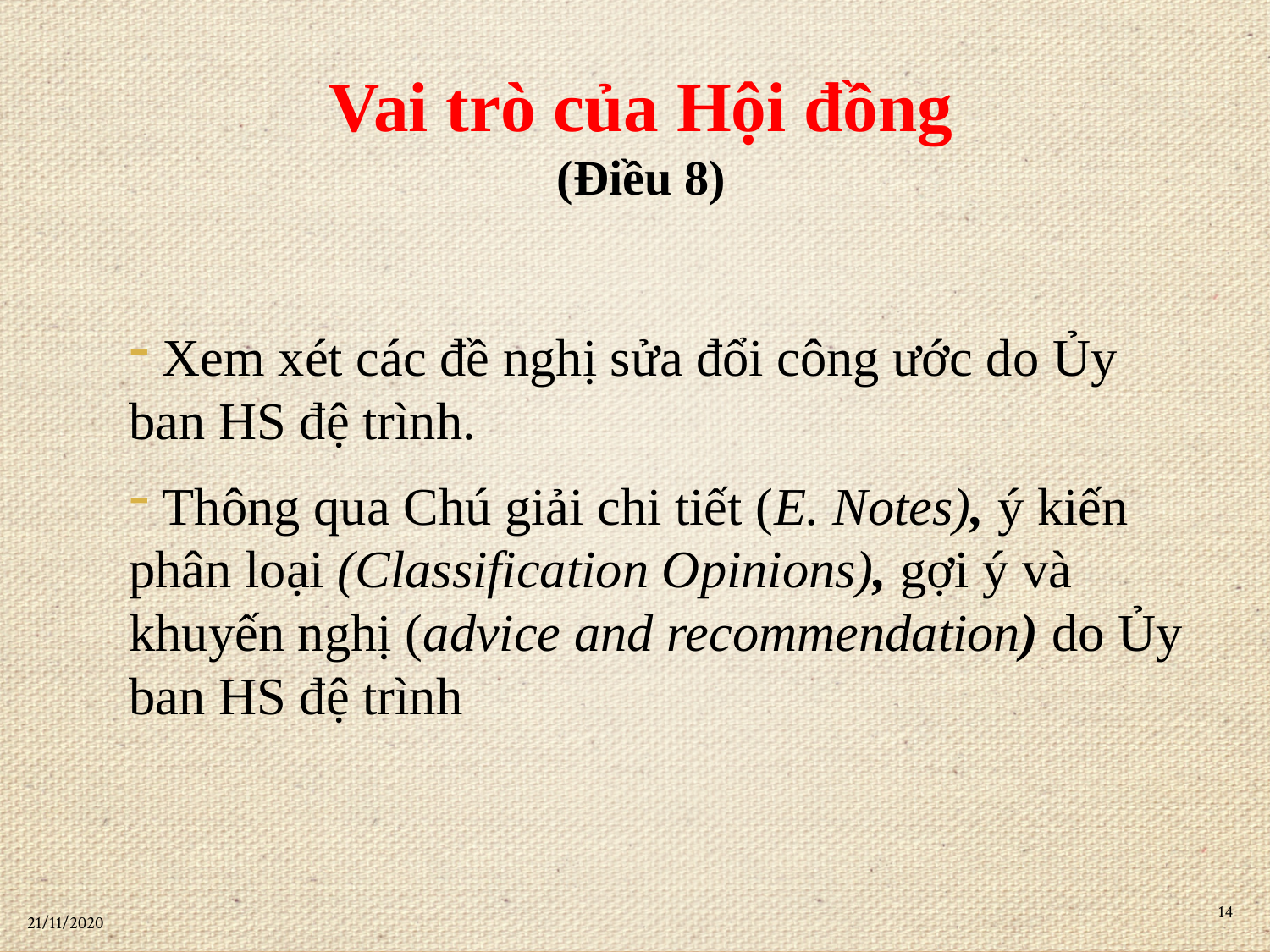

# Vai trò của Hội đồng (Điều 8)
 Xem xét các đề nghị sửa đổi công ước do Ủy ban HS đệ trình.
 Thông qua Chú giải chi tiết (E. Notes), ý kiến phân loại (Classification Opinions), gợi ý và khuyến nghị (advice and recommendation) do Ủy ban HS đệ trình
21/11/2020
14